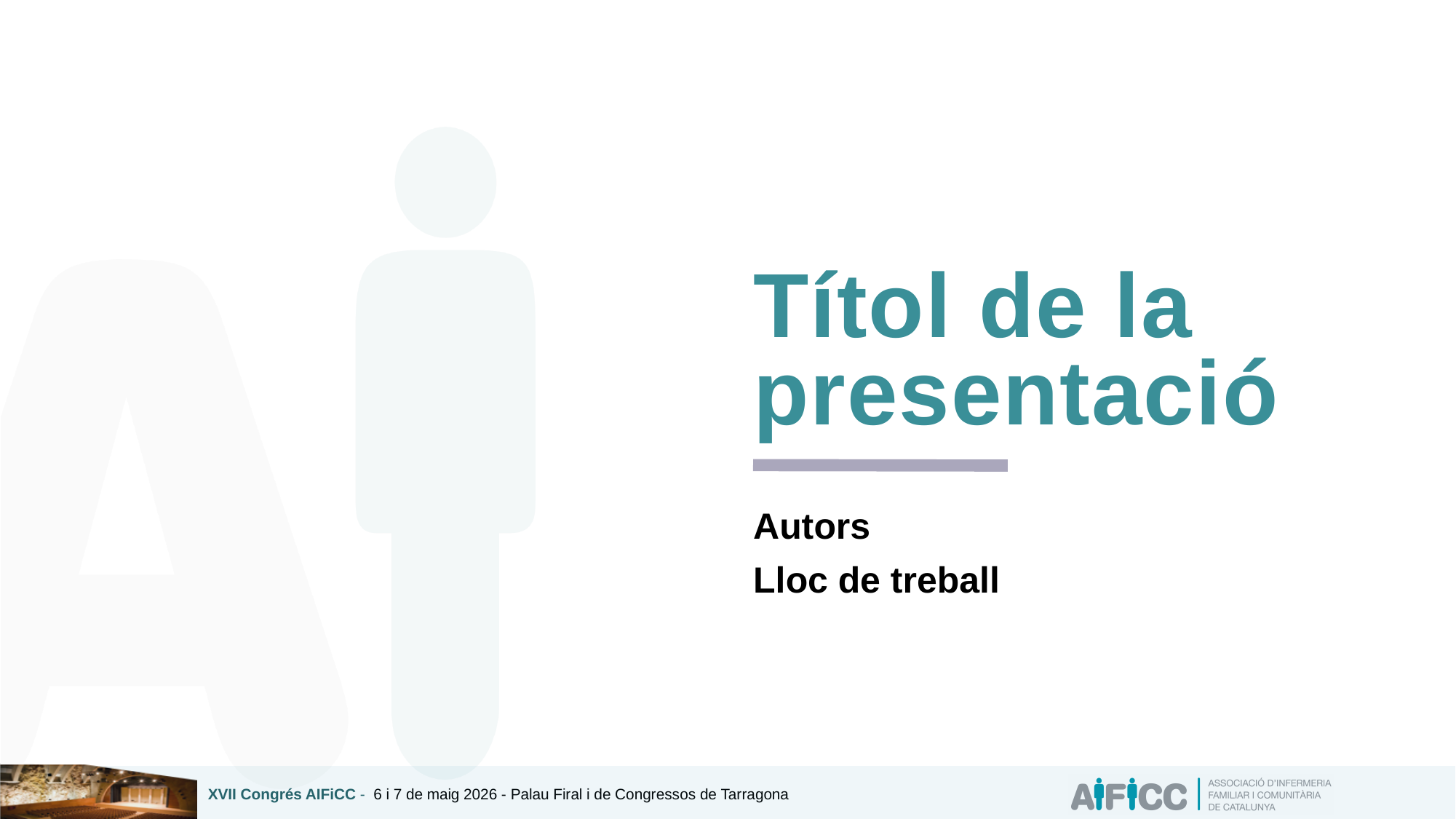

# Títol de la presentació
Autors
Lloc de treball